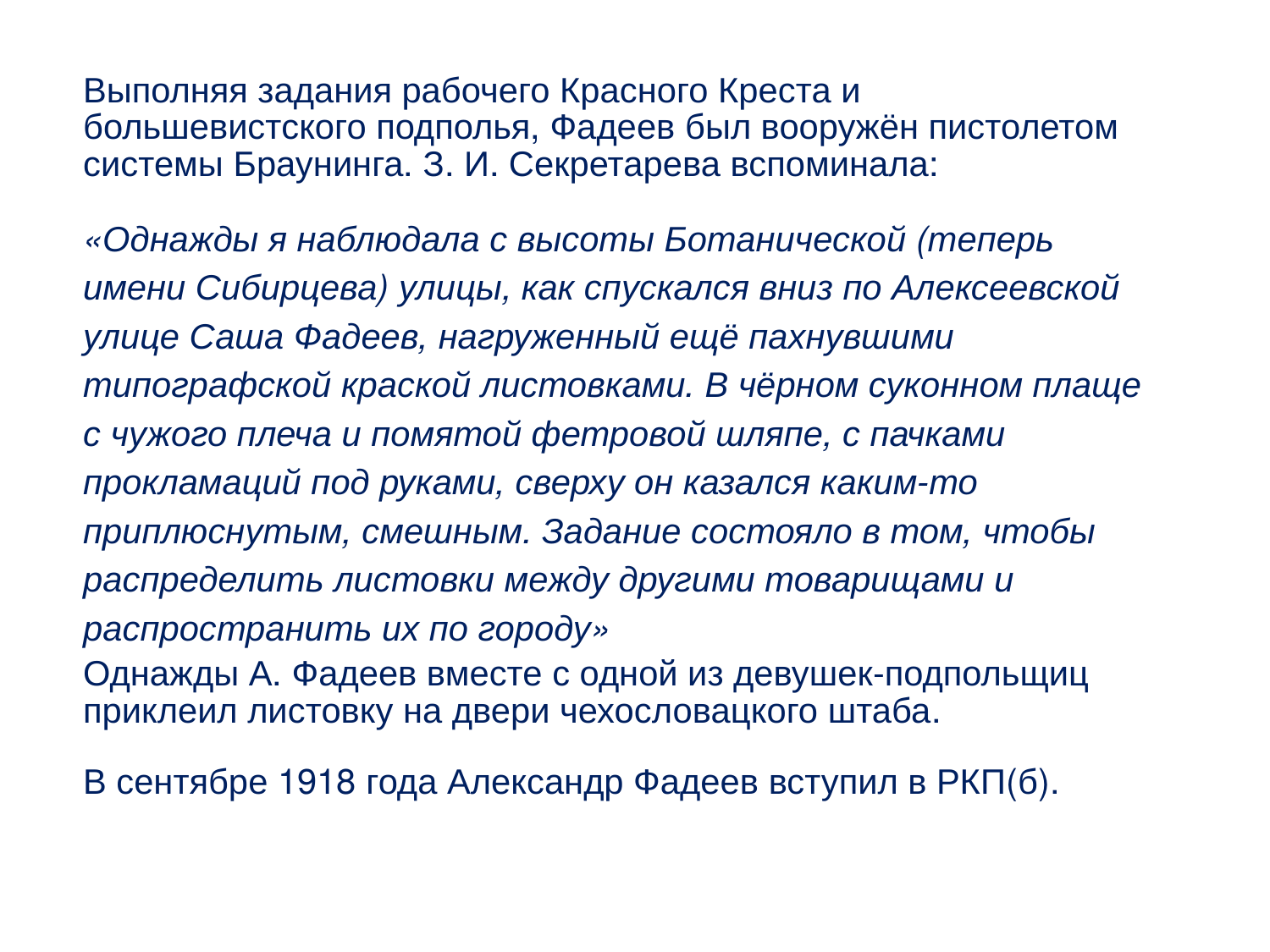

Выполняя задания рабочего Красного Креста и большевистского подполья, Фадеев был вооружён пистолетом системы Браунинга. З. И. Секретарева вспоминала:
«Однажды я наблюдала с высоты Ботанической (теперь имени Сибирцева) улицы, как спускался вниз по Алексеевской улице Саша Фадеев, нагруженный ещё пахнувшими типографской краской листовками. В чёрном суконном плаще с чужого плеча и помятой фетровой шляпе, с пачками прокламаций под руками, сверху он казался каким-то приплюснутым, смешным. Задание состояло в том, чтобы распределить листовки между другими товарищами и распространить их по городу»
Однажды А. Фадеев вместе с одной из девушек-подпольщиц приклеил листовку на двери чехословацкого штаба.
В сентябре 1918 года Александр Фадеев вступил в РКП(б).